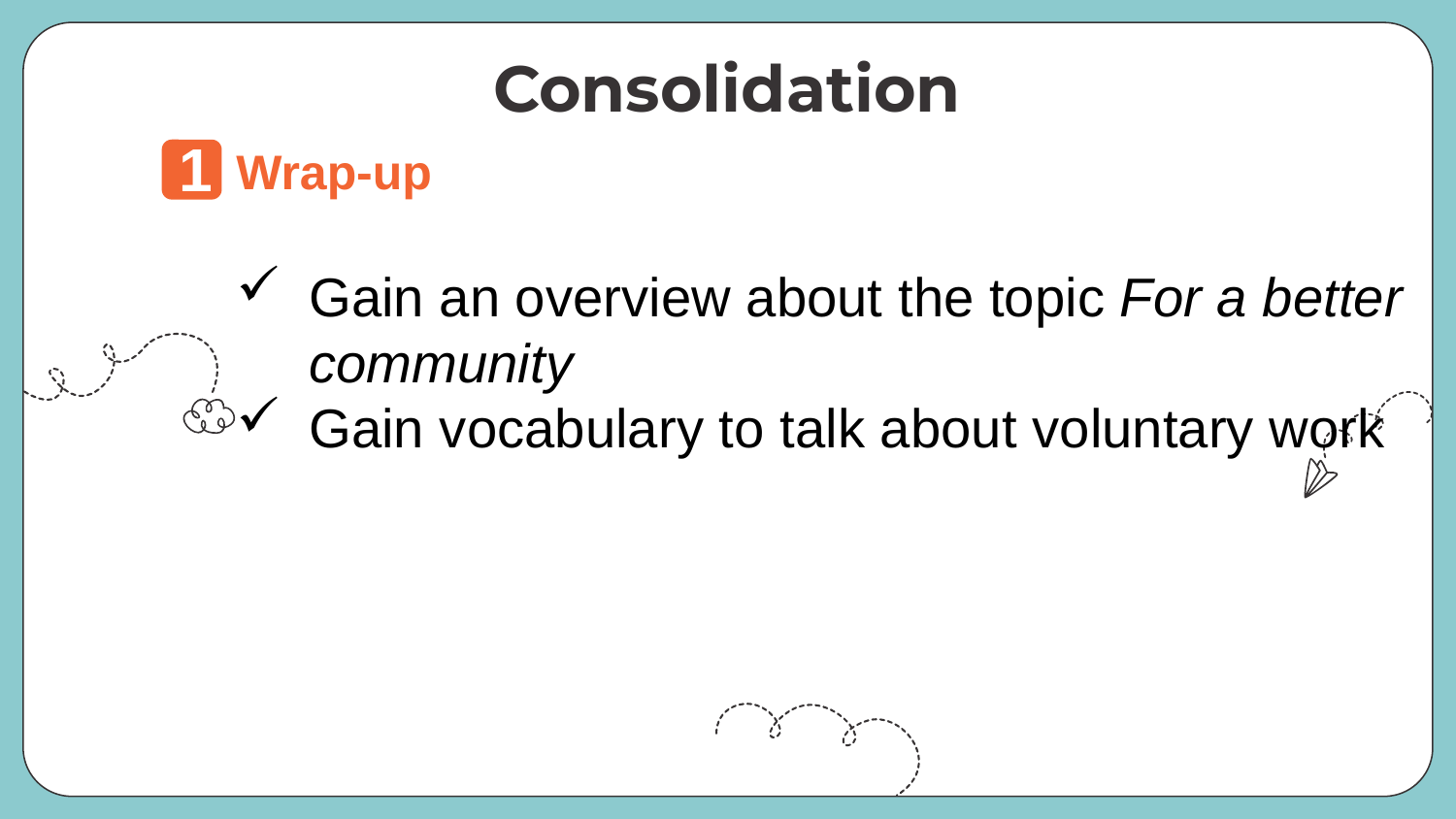

# Consolidation
1
Wrap-up

Gain an overview about the topic For a better community
Gain vocabulary to talk about voluntary work